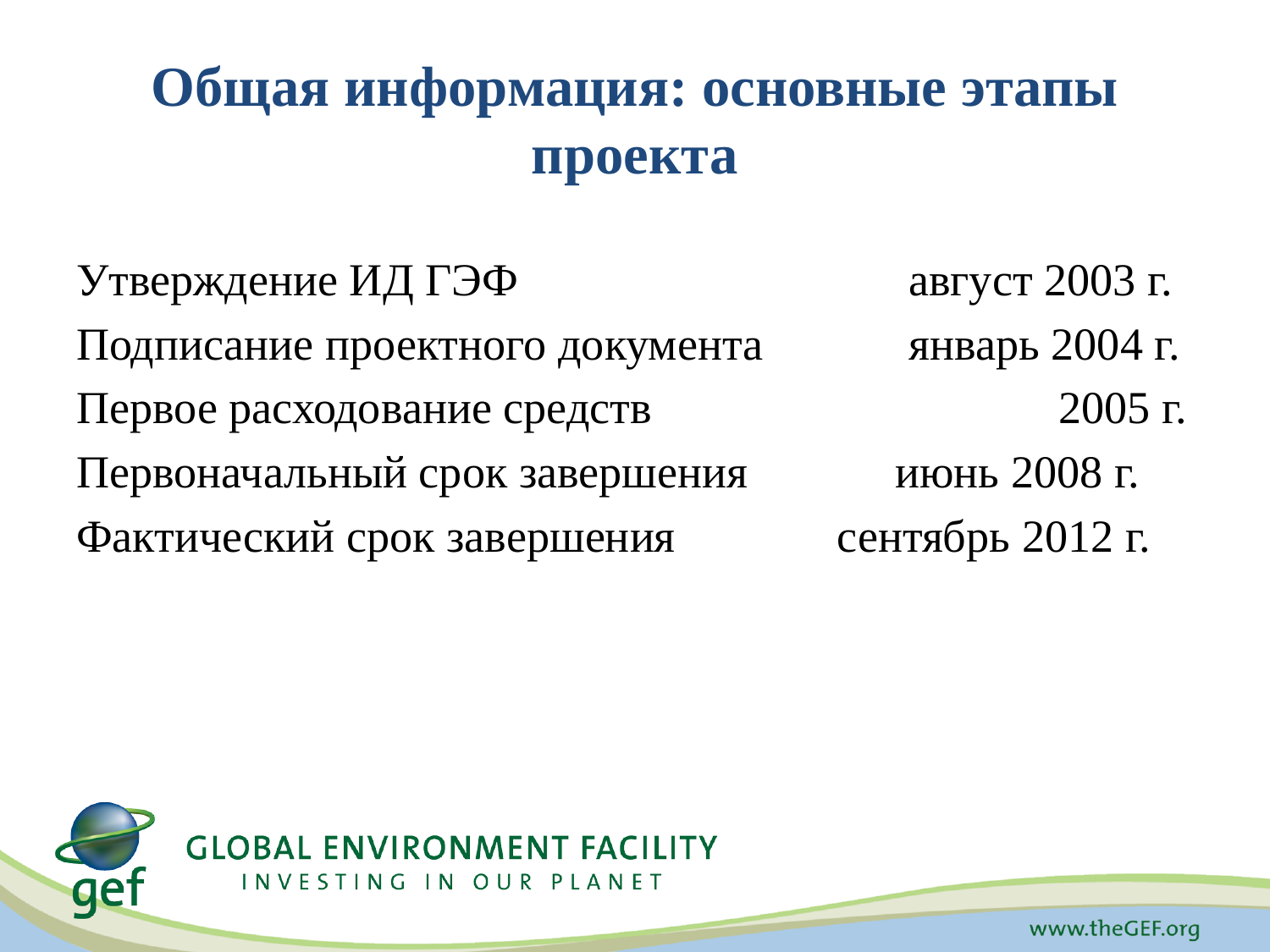

# Общая информация: основные этапы проекта
Утверждение ИД ГЭФ			  август 2003 г.
Подписание проектного документа	  январь 2004 г.
Первое расходование средств 			    2005 г.
Первоначальный срок завершения	     июнь 2008 г.
Фактический срок завершения	           сентябрь 2012 г.